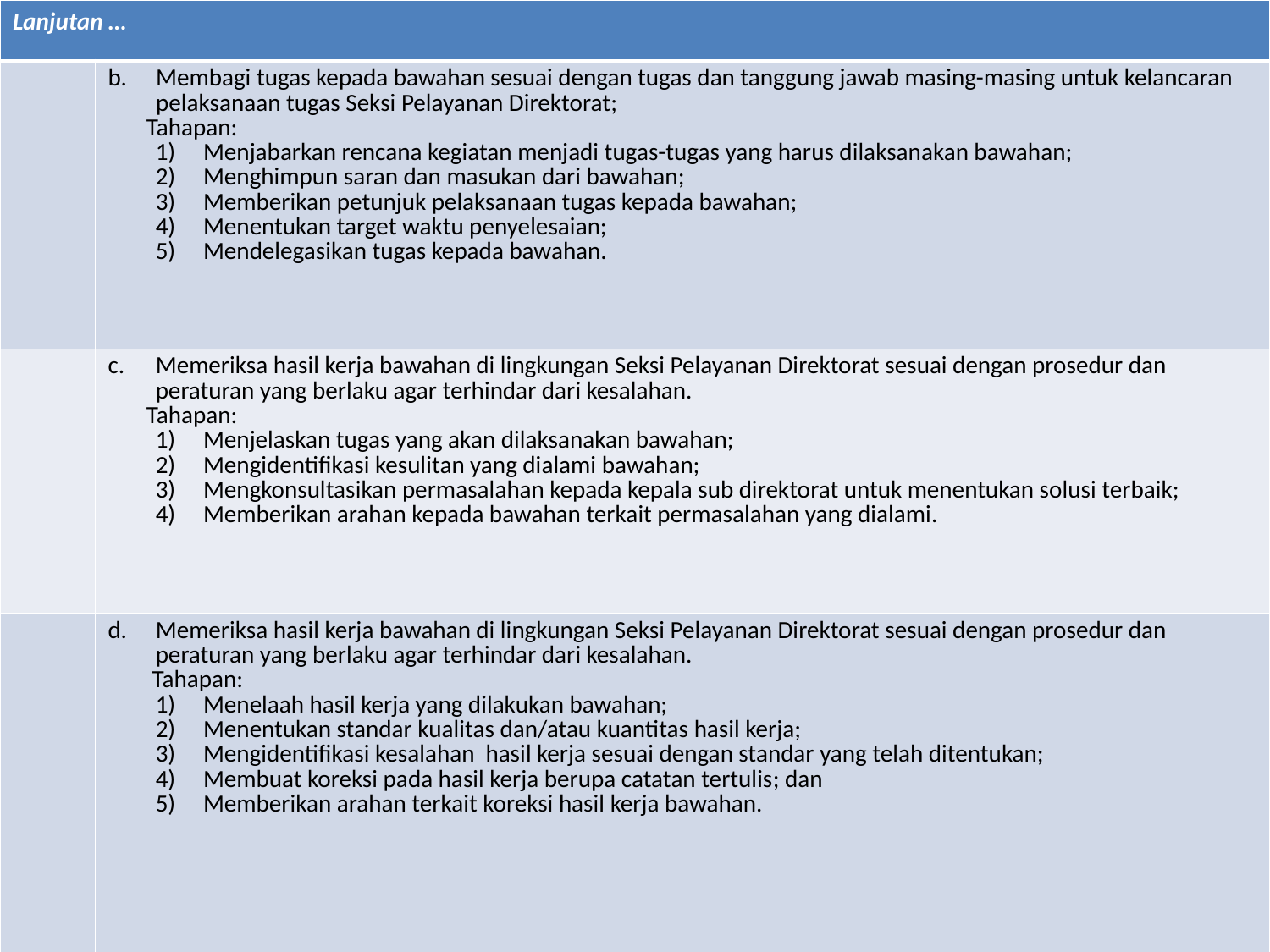

| Lanjutan … |  |
| --- | --- |
|  | Membagi tugas kepada bawahan sesuai dengan tugas dan tanggung jawab masing-masing untuk kelancaran pelaksanaan tugas Seksi Pelayanan Direktorat; Tahapan: Menjabarkan rencana kegiatan menjadi tugas-tugas yang harus dilaksanakan bawahan; Menghimpun saran dan masukan dari bawahan; Memberikan petunjuk pelaksanaan tugas kepada bawahan; Menentukan target waktu penyelesaian; Mendelegasikan tugas kepada bawahan. |
|  | Memeriksa hasil kerja bawahan di lingkungan Seksi Pelayanan Direktorat sesuai dengan prosedur dan peraturan yang berlaku agar terhindar dari kesalahan. Tahapan: Menjelaskan tugas yang akan dilaksanakan bawahan; Mengidentifikasi kesulitan yang dialami bawahan; Mengkonsultasikan permasalahan kepada kepala sub direktorat untuk menentukan solusi terbaik; Memberikan arahan kepada bawahan terkait permasalahan yang dialami. |
|  | Memeriksa hasil kerja bawahan di lingkungan Seksi Pelayanan Direktorat sesuai dengan prosedur dan peraturan yang berlaku agar terhindar dari kesalahan. Tahapan: Menelaah hasil kerja yang dilakukan bawahan; Menentukan standar kualitas dan/atau kuantitas hasil kerja; Mengidentifikasi kesalahan hasil kerja sesuai dengan standar yang telah ditentukan; Membuat koreksi pada hasil kerja berupa catatan tertulis; dan Memberikan arahan terkait koreksi hasil kerja bawahan. |
37